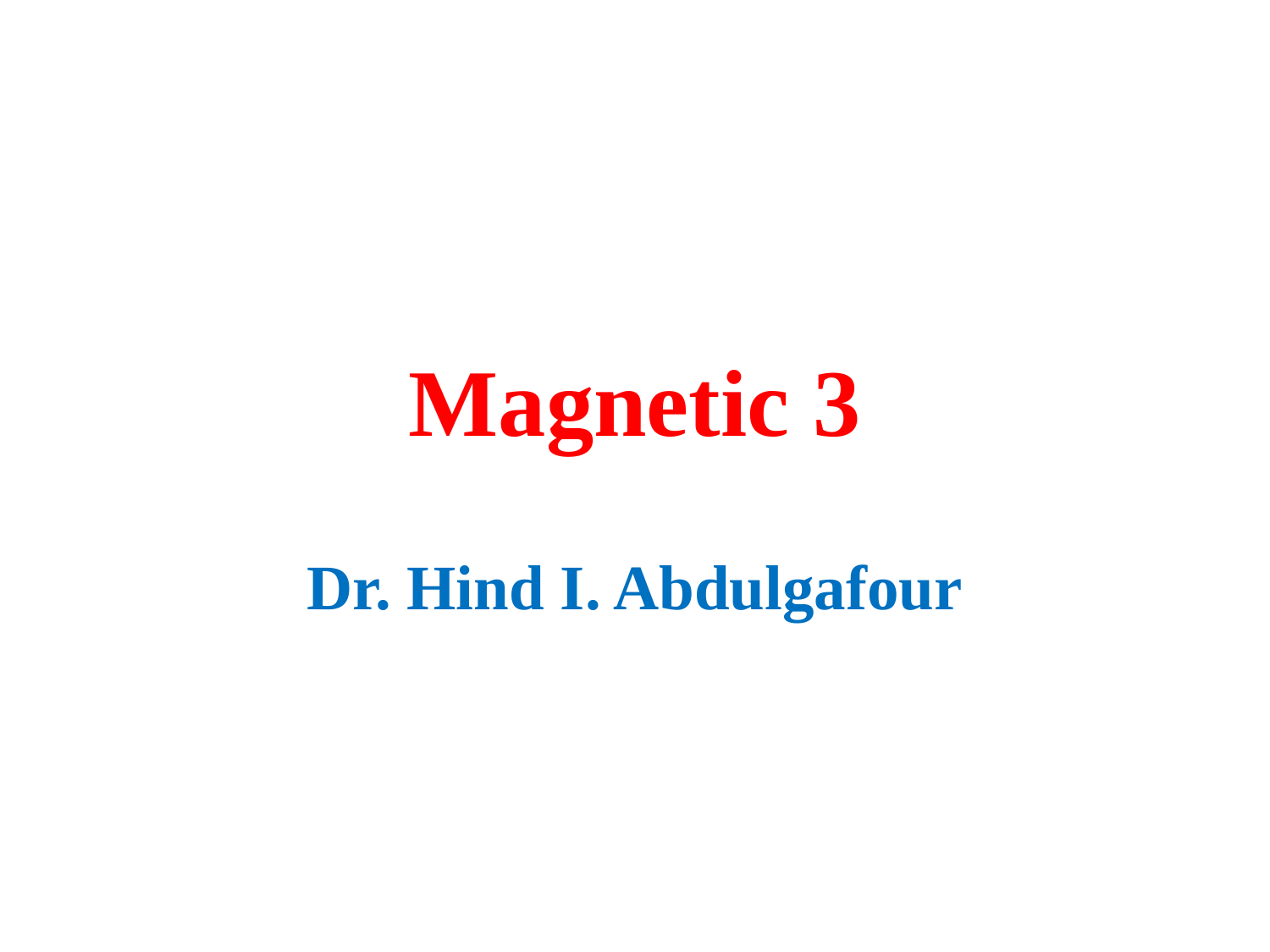

# Magnetic 3
Dr. Hind I. Abdulgafour